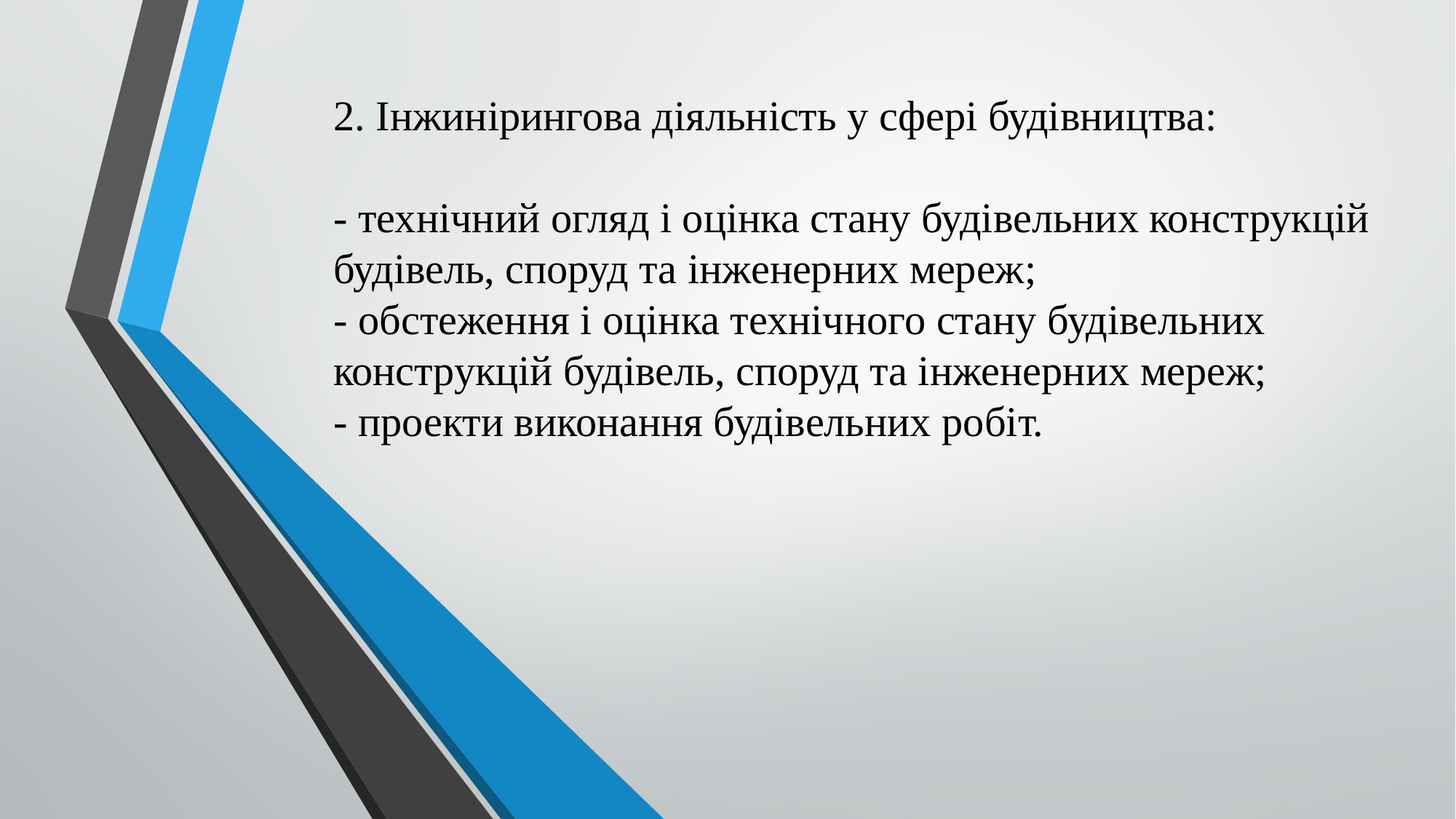

# 2. Інжинірингова діяльність у сфері будівництва: - технічний огляд і оцінка стану будівельних конструкцій будівель, споруд та інженерних мереж; - обстеження і оцінка технічного стану будівельних конструкцій будівель, споруд та інженерних мереж; - проекти виконання будівельних робіт.